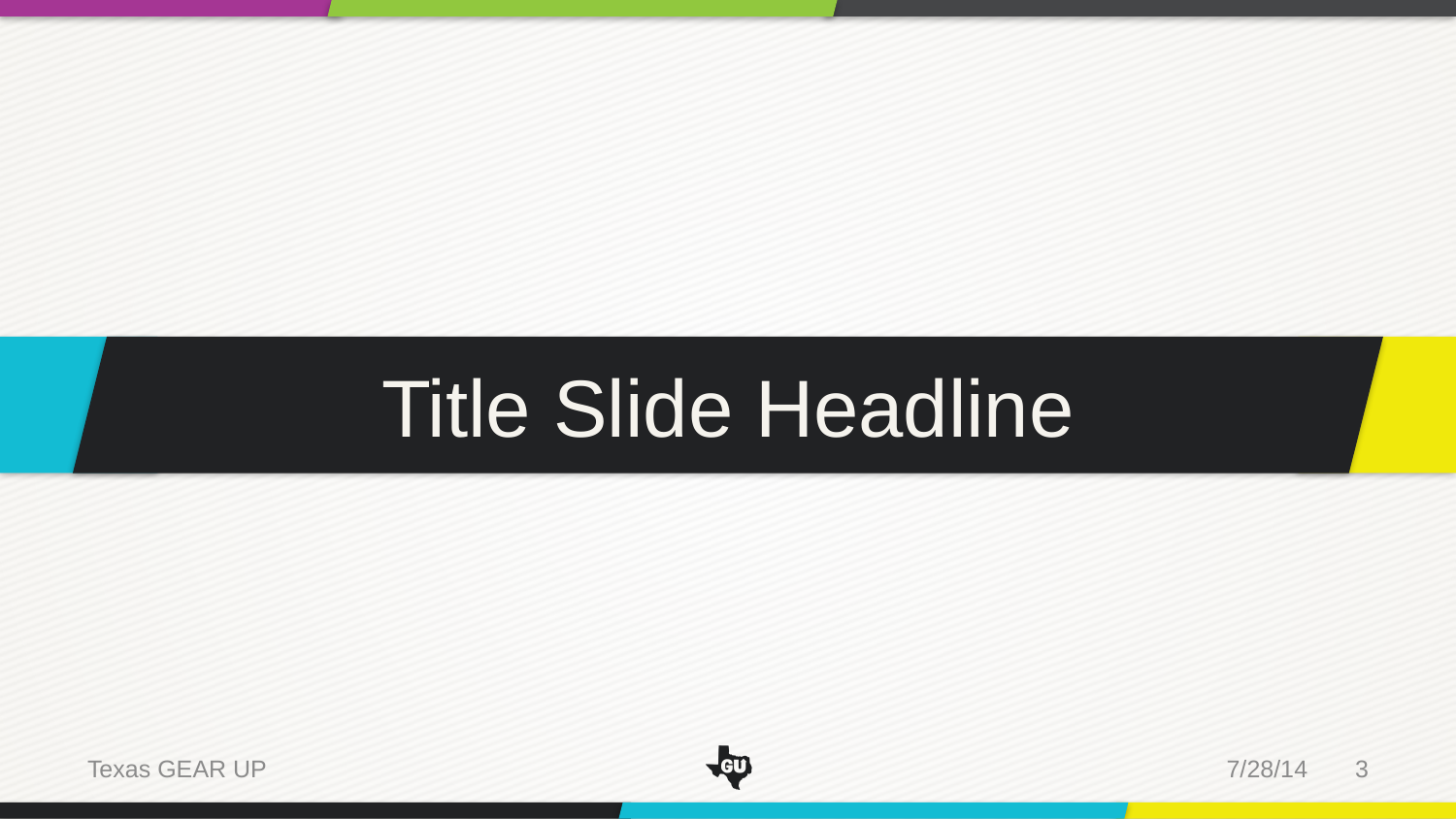

Title Slide Headline
7/28/14
3
Texas GEAR UP